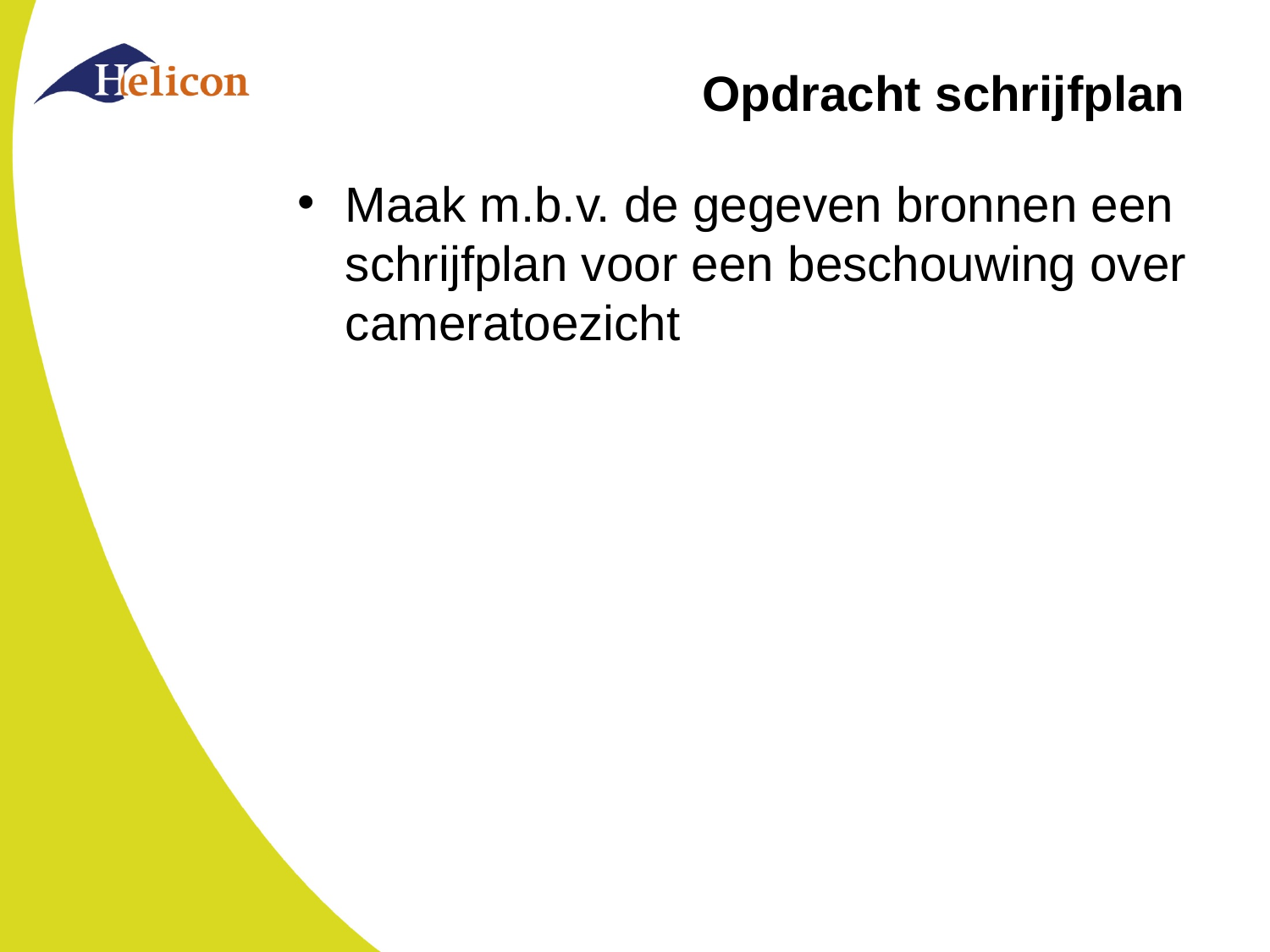

# Opdracht schrijfplan
Maak m.b.v. de gegeven bronnen een schrijfplan voor een beschouwing over cameratoezicht